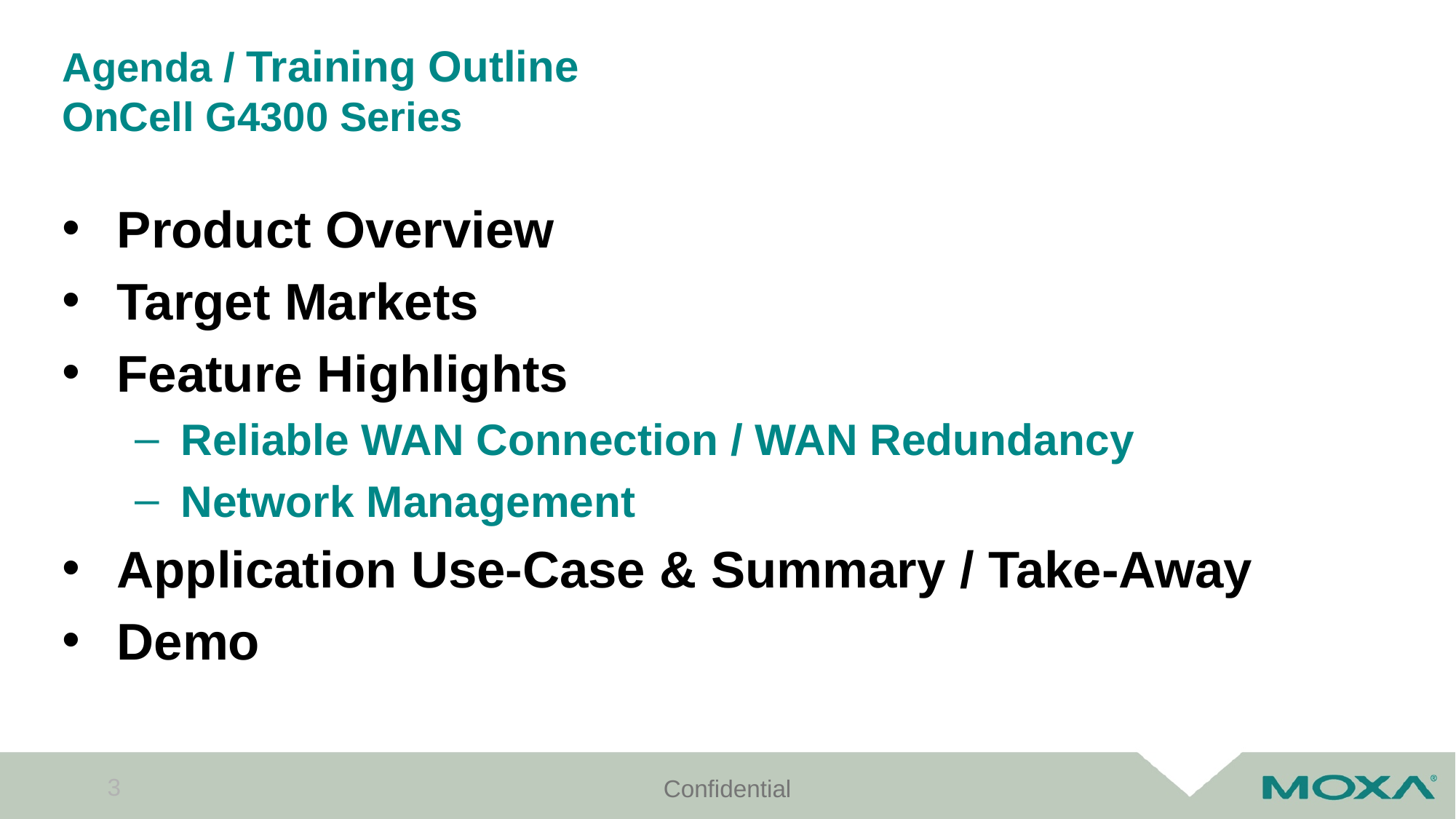

# Agenda / Training Outline OnCell G4300 Series
Product Overview
Target Markets
Feature Highlights
Reliable WAN Connection / WAN Redundancy
Network Management
Application Use-Case & Summary / Take-Away
Demo
3